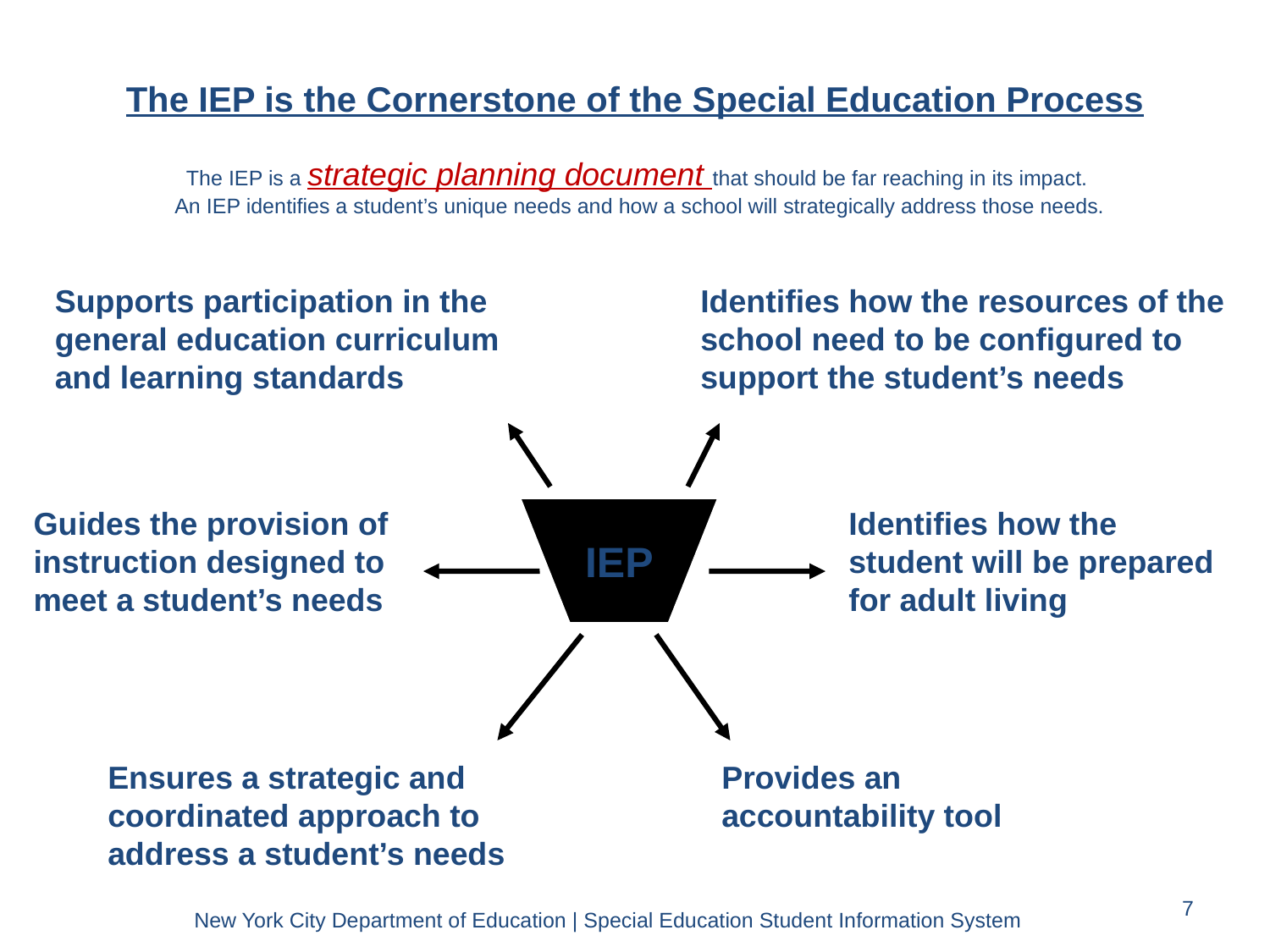

The IEP is the Cornerstone of the Special Education Process
The IEP is a strategic planning document that should be far reaching in its impact.
 An IEP identifies a student’s unique needs and how a school will strategically address those needs.
Supports participation in the general education curriculum and learning standards
Identifies how the resources of the school need to be configured to support the student’s needs

Guides the provision of instruction designed to meet a student’s needs
IEP
Identifies how the student will be prepared for adult living

Ensures a strategic and coordinated approach to address a student’s needs
Provides an accountability tool
7
New York City Department of Education | Special Education Student Information System